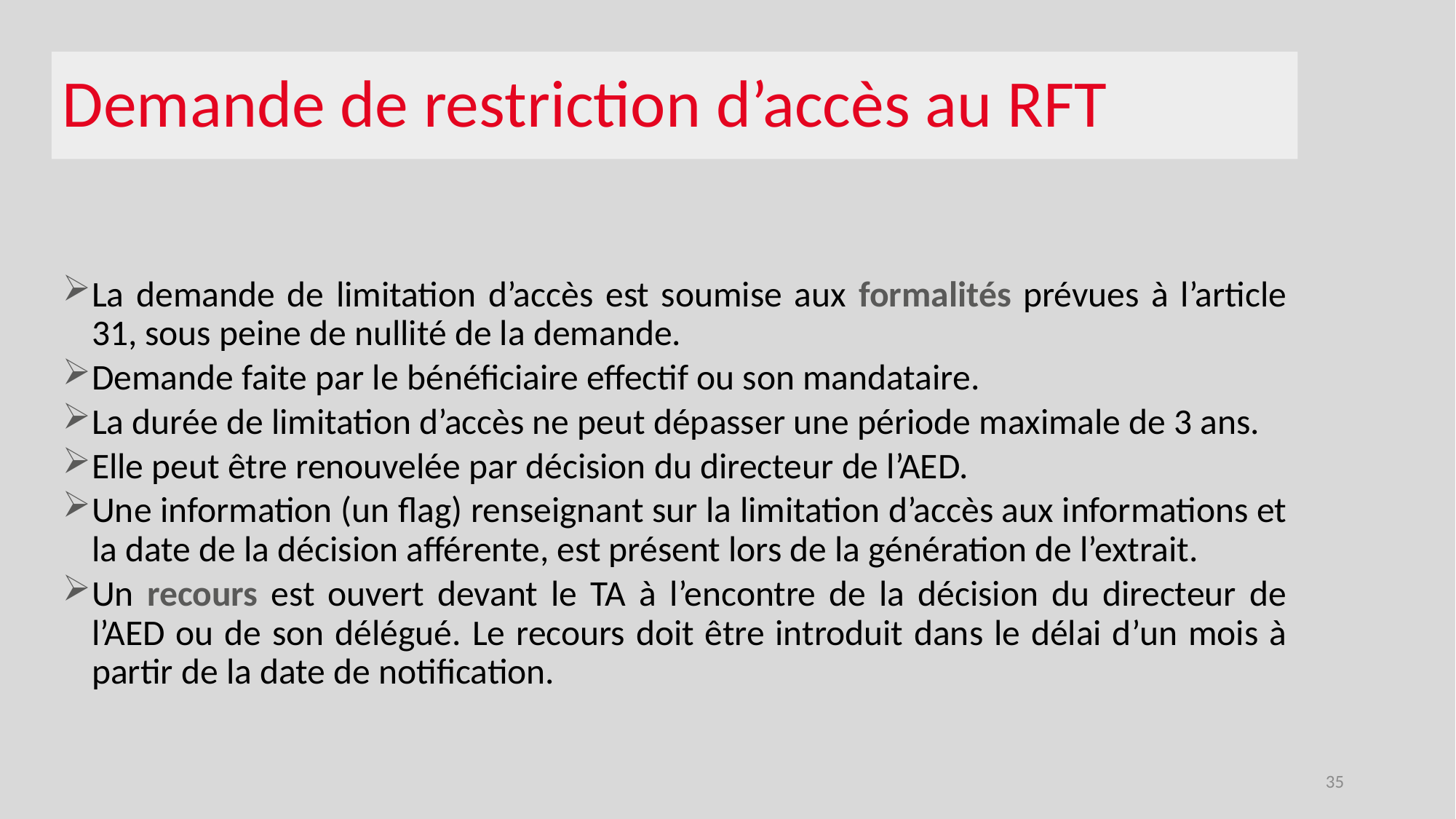

# Demande de restriction d’accès au RFT

La demande de limitation d’accès est soumise aux formalités prévues à l’article 31, sous peine de nullité de la demande.
Demande faite par le bénéficiaire effectif ou son mandataire.
La durée de limitation d’accès ne peut dépasser une période maximale de 3 ans.
Elle peut être renouvelée par décision du directeur de l’AED.
Une information (un flag) renseignant sur la limitation d’accès aux informations et la date de la décision afférente, est présent lors de la génération de l’extrait.
Un recours est ouvert devant le TA à l’encontre de la décision du directeur de l’AED ou de son délégué. Le recours doit être introduit dans le délai d’un mois à partir de la date de notification.
35